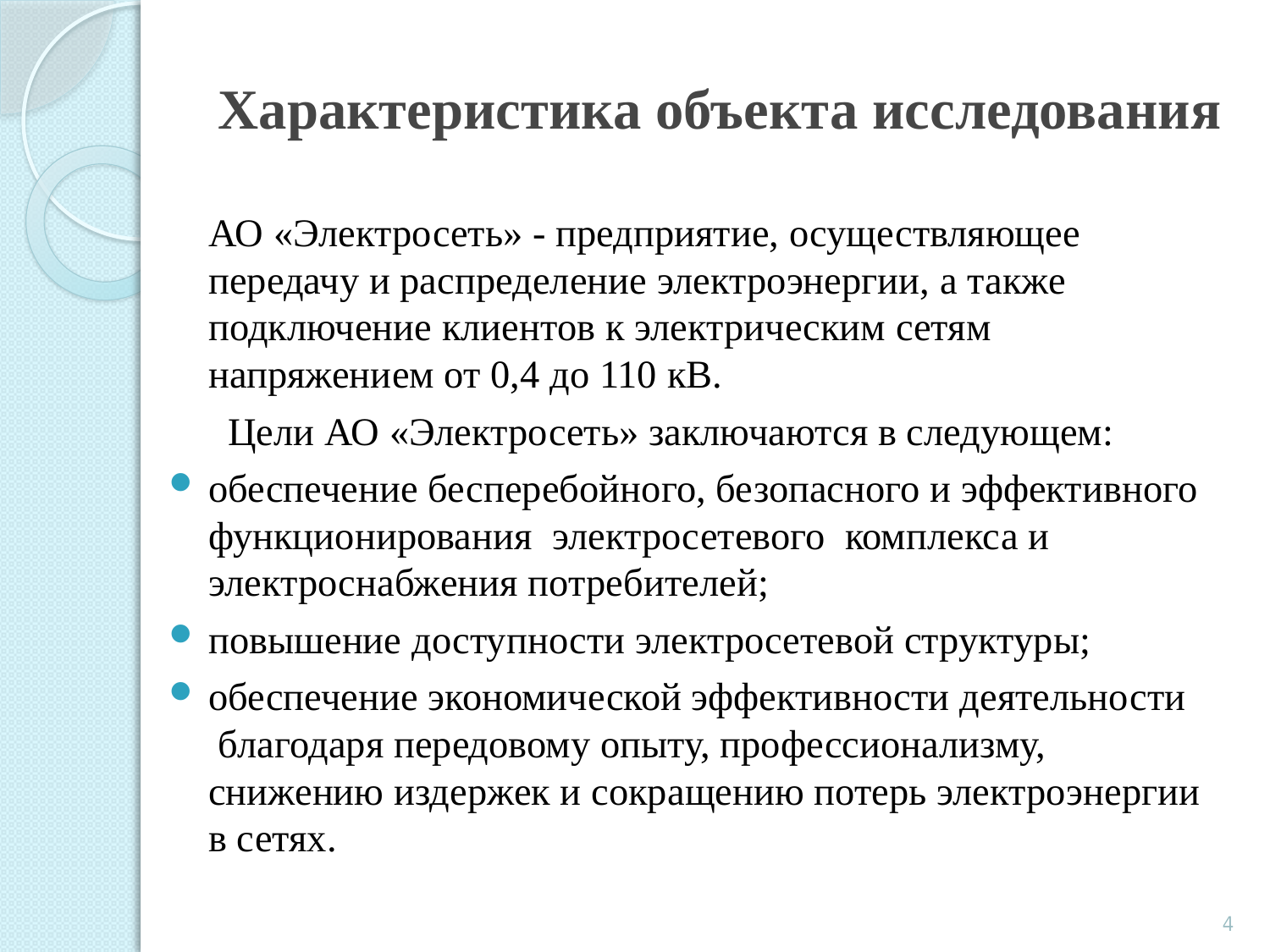

# Характеристика объекта исследования
    АО «Электросеть» - предприятие, осуществляющее передачу и распределение электроэнергии, а также подключение клиентов к электрическим сетям напряжением от 0,4 до 110 кВ.
     Цели АО «Электросеть» заключаются в следующем:
обеспечение бесперебойного, безопасного и эффективного функционирования  электросетевого  комплекса и электроснабжения потребителей;
повышение доступности электросетевой структуры;
обеспечение экономической эффективности деятельности  благодаря передовому опыту, профессионализму,  снижению издержек и сокращению потерь электроэнергии в сетях.
4